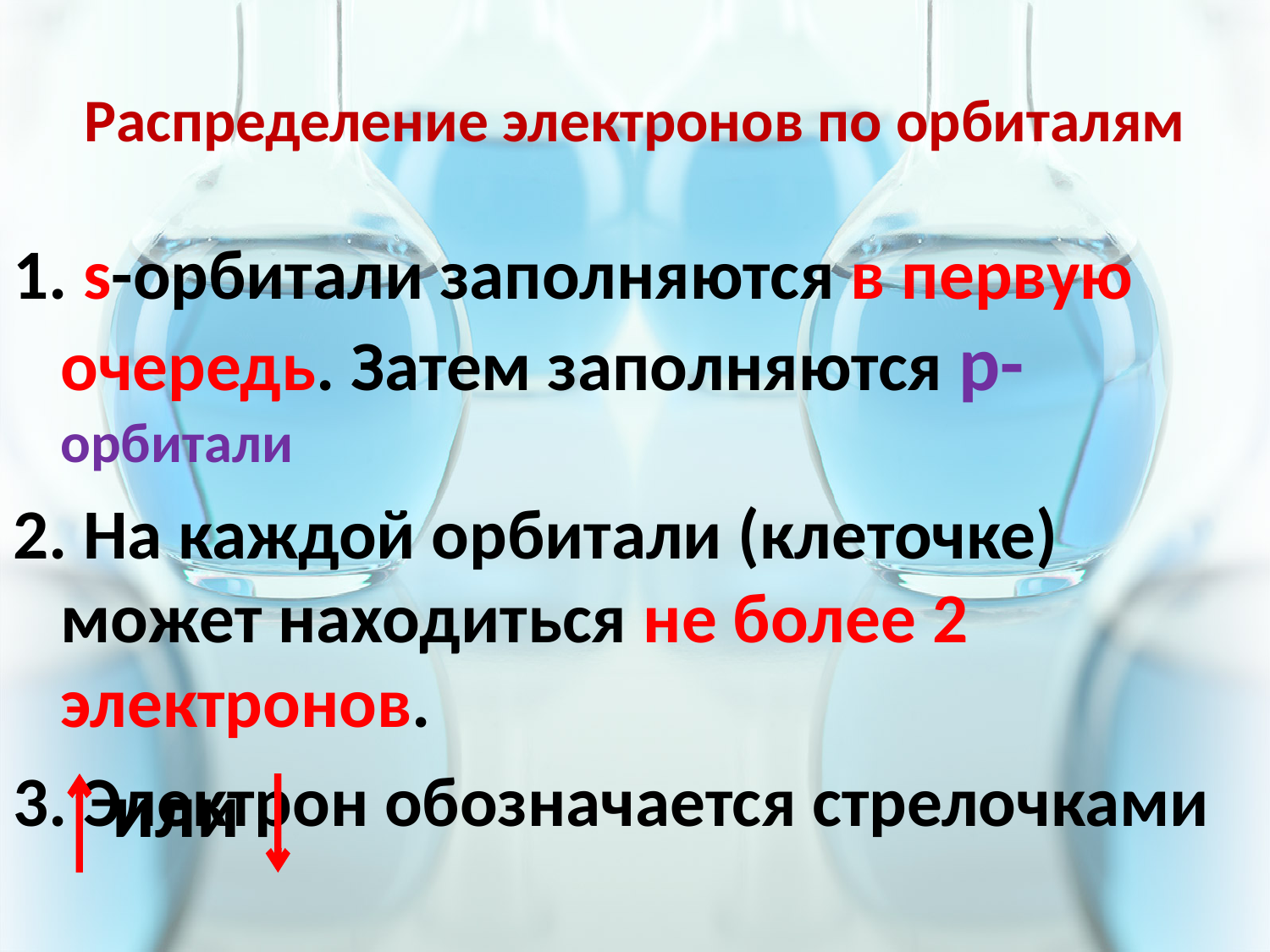

# Распределение электронов по орбиталям
1. s-орбитали заполняются в первую очередь. Затем заполняются р-орбитали
2. На каждой орбитали (клеточке) может находиться не более 2 электронов.
3. Электрон обозначается стрелочками
или